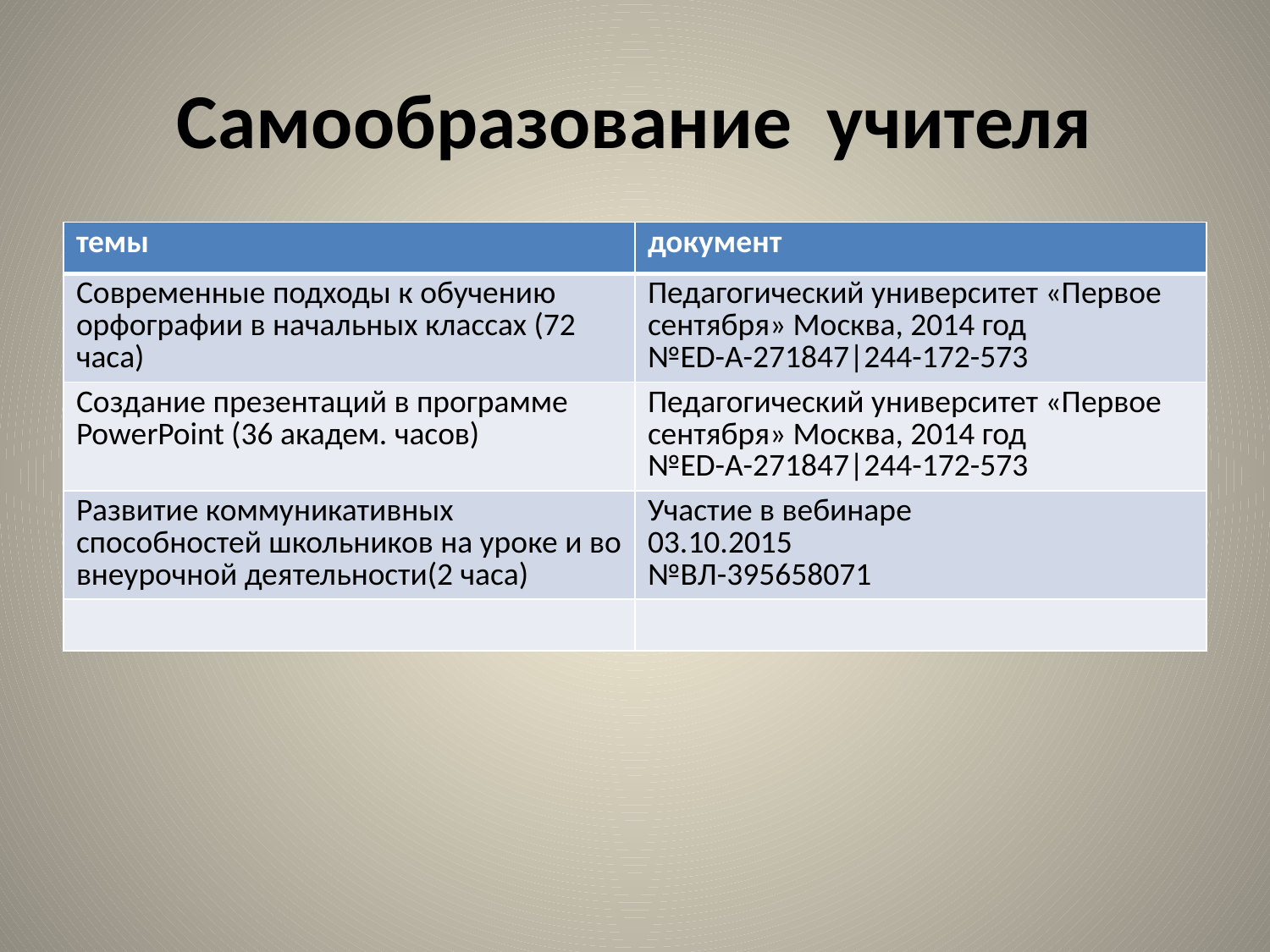

# Самообразование  учителя
| темы | документ |
| --- | --- |
| Современные подходы к обучению орфографии в начальных классах (72 часа) | Педагогический университет «Первое сентября» Москва, 2014 год №ЕD-A-271847|244-172-573 |
| Создание презентаций в программе PowerPoint (36 академ. часов) | Педагогический университет «Первое сентября» Москва, 2014 год №ЕD-A-271847|244-172-573 |
| Развитие коммуникативных способностей школьников на уроке и во внеурочной деятельности(2 часа) | Участие в вебинаре 03.10.2015 №ВЛ-395658071 |
|  |  |